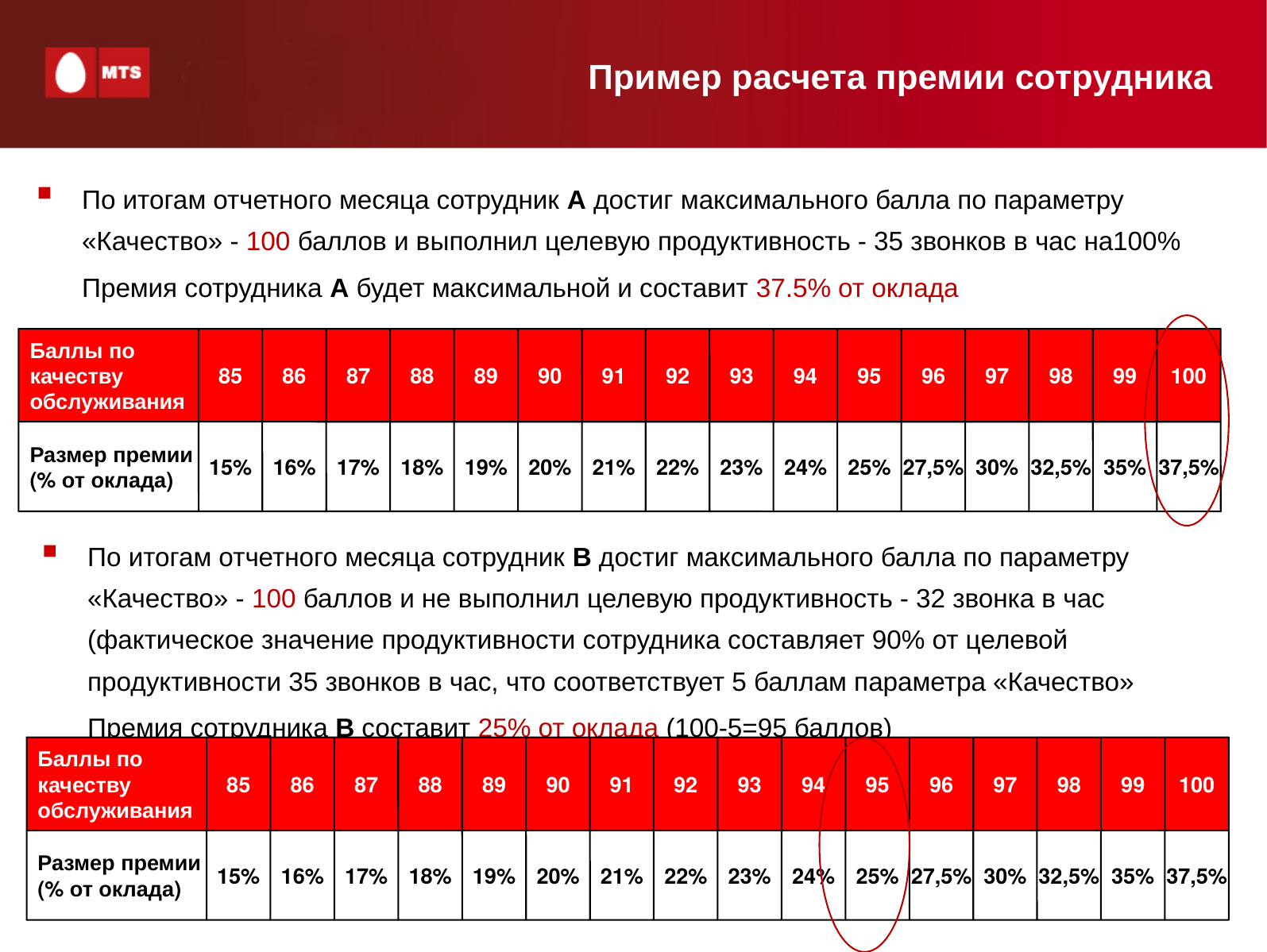

Пример расчета премии сотрудника
По итогам отчетного месяца сотрудник А достиг максимального балла по параметру «Качество» - 100 баллов и выполнил целевую продуктивность - 35 звонков в час на100%
	Премия сотрудника А будет максимальной и составит 37.5% от оклада

Баллы по качеству обслуживания

85

86

87

88

89

90

91

92

93

94

95

96

97

98

99

100

Размер премии (% от оклада)

15%
16%
17%
18%
19%
20%
21%
22%
23%
24%
25%
27,5%
30%
32,5%
35%
37,5%

По итогам отчетного месяца сотрудник В достиг максимального балла по параметру «Качество» - 100 баллов и не выполнил целевую продуктивность - 32 звонка в час (фактическое значение продуктивности сотрудника составляет 90% от целевой продуктивности 35 звонков в час, что соответствует 5 баллам параметра «Качество»
	Премия сотрудника В составит 25% от оклада (100-5=95 баллов)
Баллы по качеству обслуживания

85

86

87

88

89

90

91

92

93

94

95

96

97

98

99

100

Размер премии (% от оклада)

15%
16%
17%
18%
19%
20%
21%
22%
23%
24%
25%
27,5%
30%
32,5%
35%
37,5%